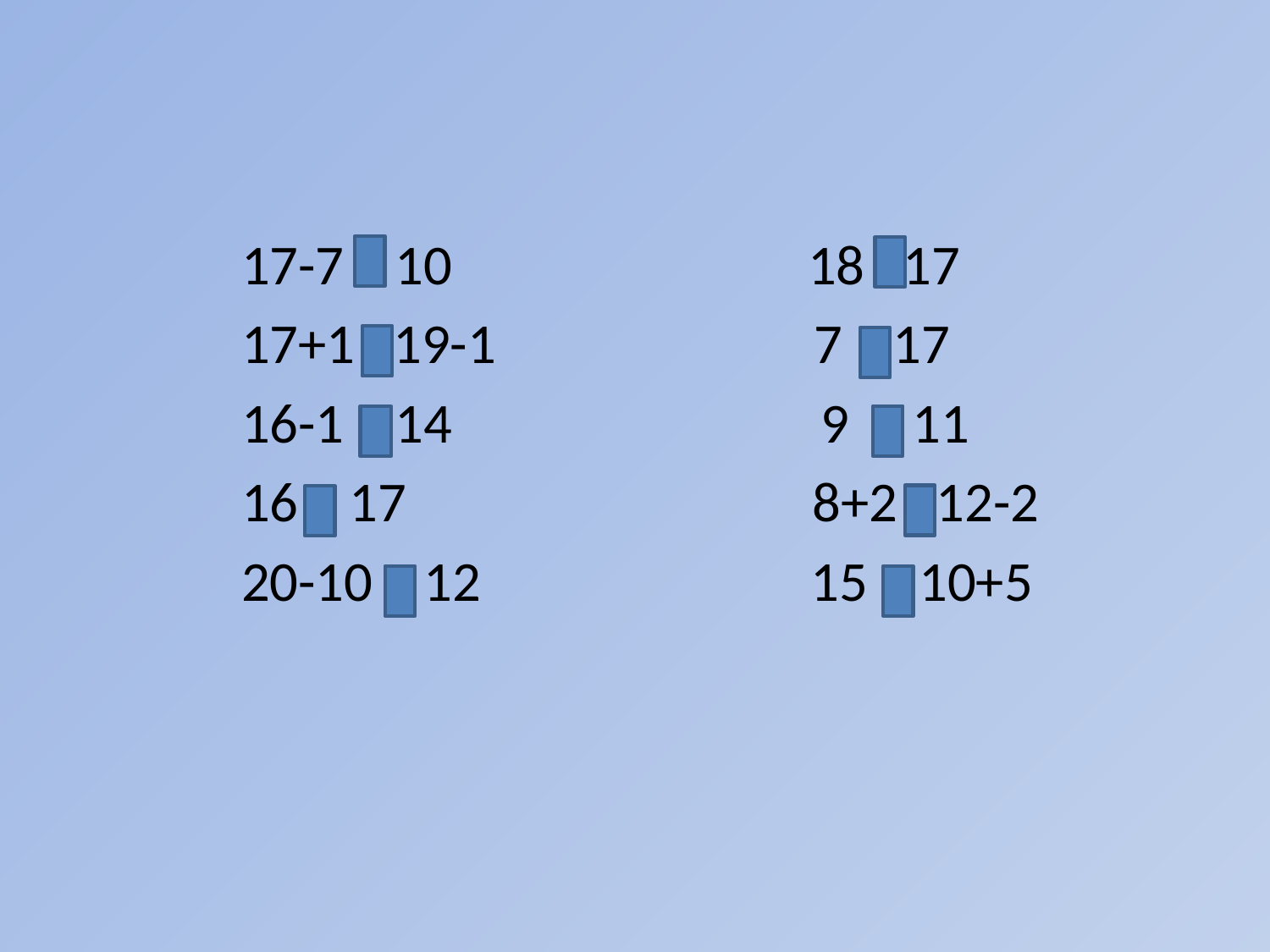

#
             17-7    10                            18   17
             17+1   19-1                         7    17
             16-1    14                             9     11
             16    17                                8+2   12-2
             20-10    12                          15    10+5